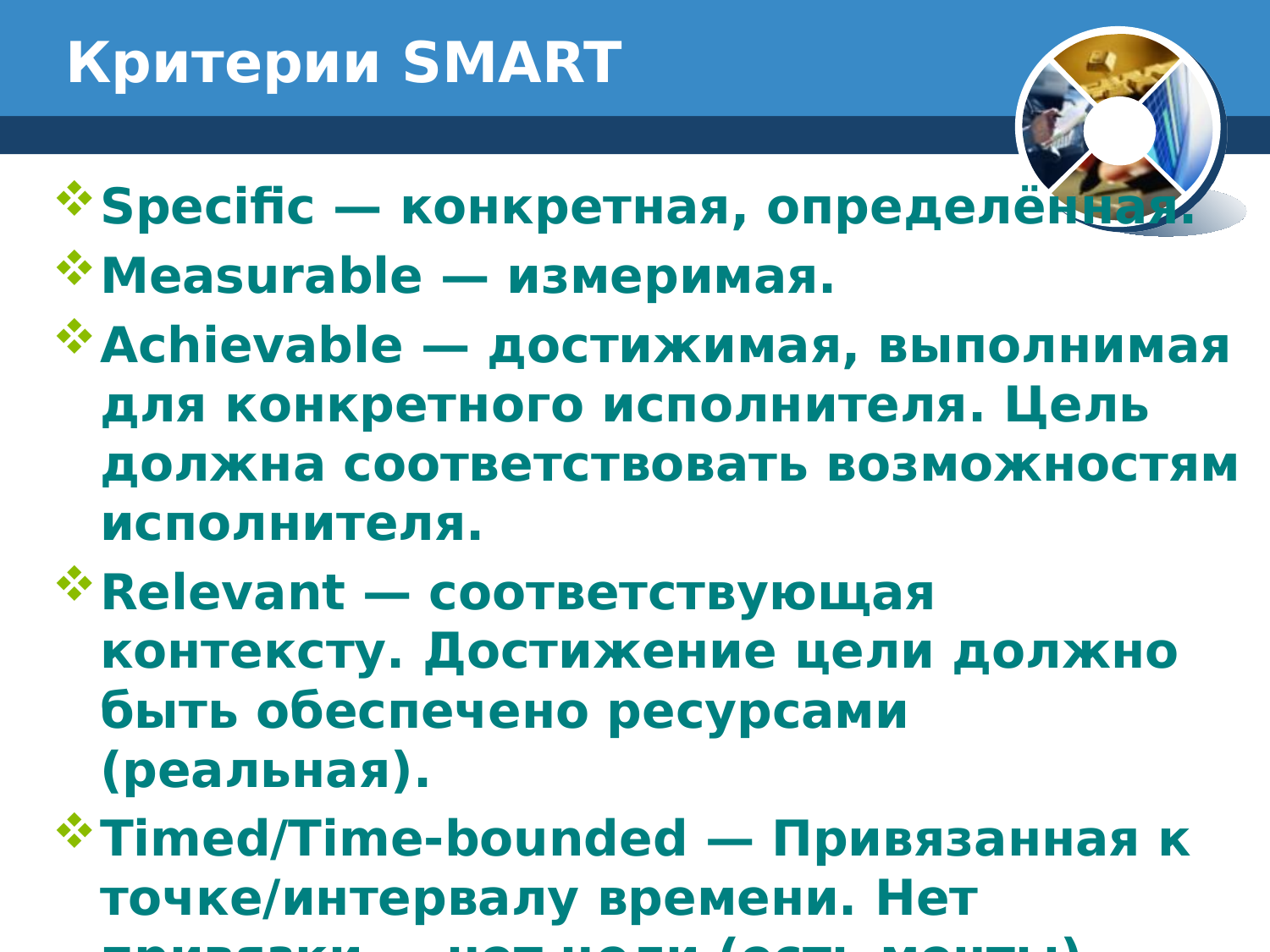

# Критерии SMART
Specific — конкретная, определённая.
Measurable — измеримая.
Achievable — достижимая, выполнимая для конкретного исполнителя. Цель должна соответствовать возможностям исполнителя.
Relevant — соответствующая контексту. Достижение цели должно быть обеспечено ресурсами (реальная).
Timed/Time-bounded — Привязанная к точке/интервалу времени. Нет привязки — нет цели (есть мечты).